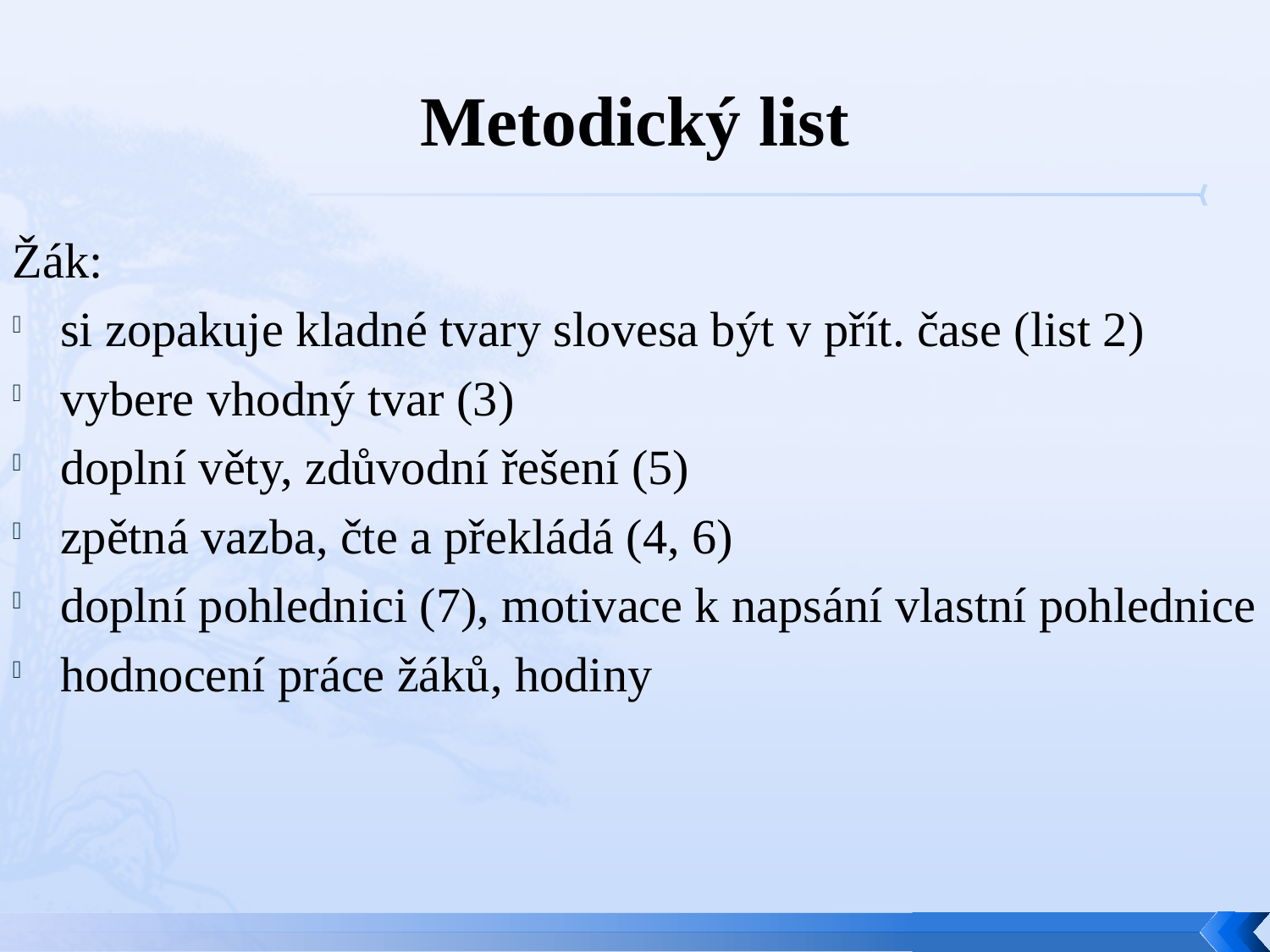

# Metodický list
Žák:
si zopakuje kladné tvary slovesa být v přít. čase (list 2)
vybere vhodný tvar (3)
doplní věty, zdůvodní řešení (5)
zpětná vazba, čte a překládá (4, 6)
doplní pohlednici (7), motivace k napsání vlastní pohlednice
hodnocení práce žáků, hodiny